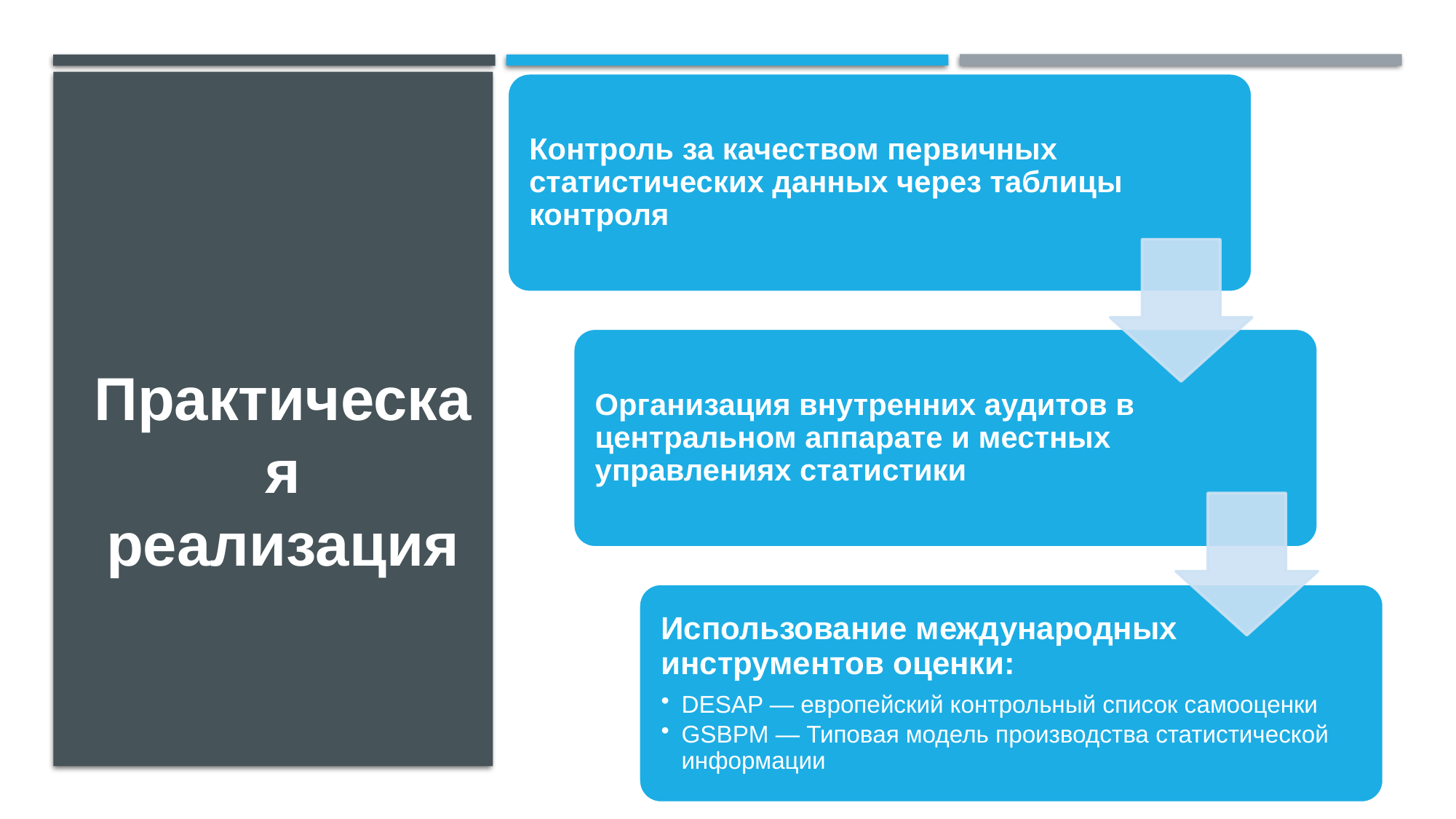

Контроль за качеством первичных статистических данных через таблицы контроля
Организация внутренних аудитов в центральном аппарате и местных управлениях статистики
Использование международных инструментов оценки:
DESAP — европейский контрольный список самооценки
GSBPM — Типовая модель производства статистической информации

Практическая реализация
4